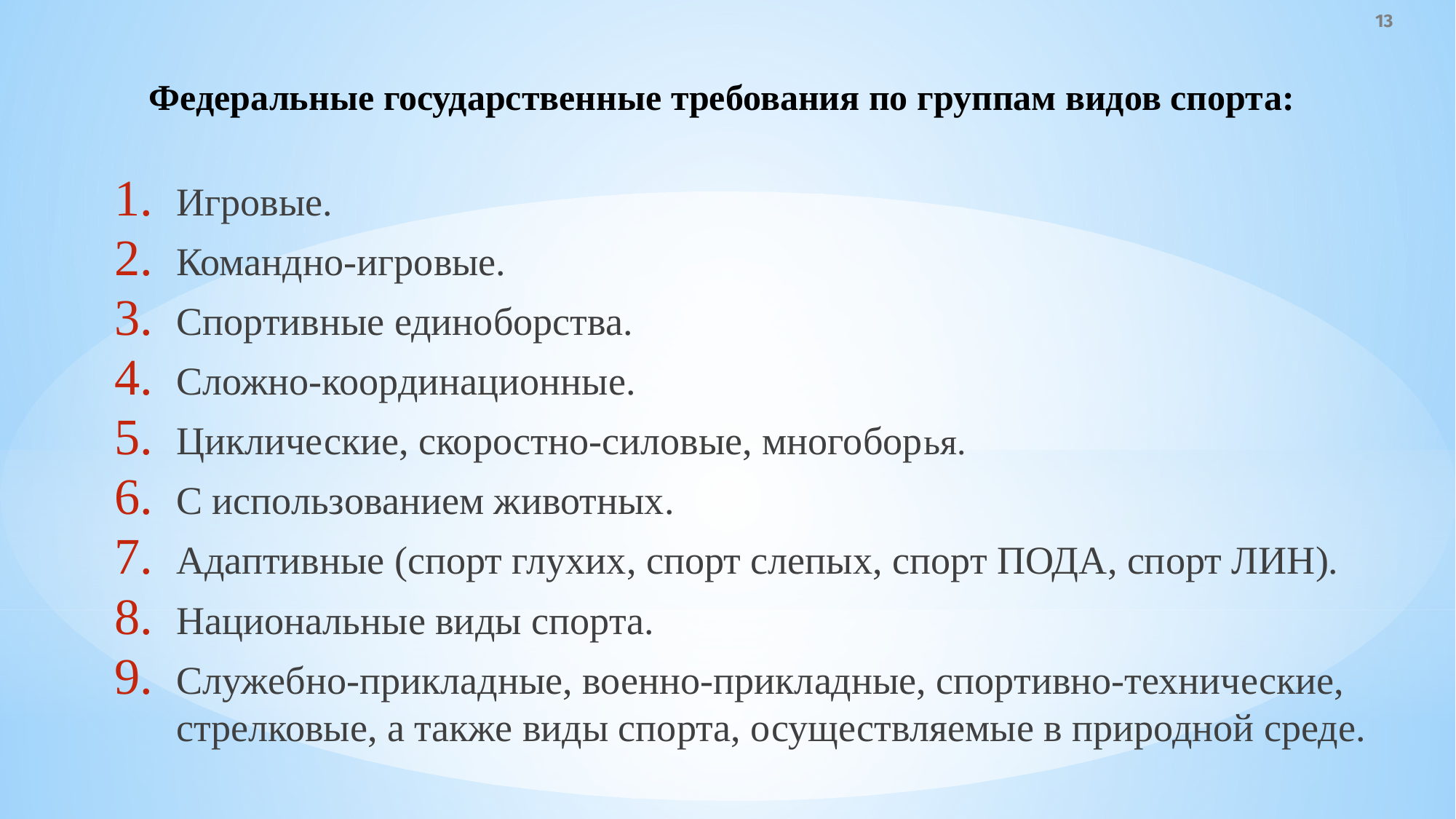

13
# Федеральные государственные требования по группам видов спорта:
Игровые.
Командно-игровые.
Спортивные единоборства.
Сложно-координационные.
Циклические, скоростно-силовые, многоборья.
С использованием животных.
Адаптивные (спорт глухих, спорт слепых, спорт ПОДА, спорт ЛИН).
Национальные виды спорта.
Служебно-прикладные, военно-прикладные, спортивно-технические, стрелковые, а также виды спорта, осуществляемые в природной среде.